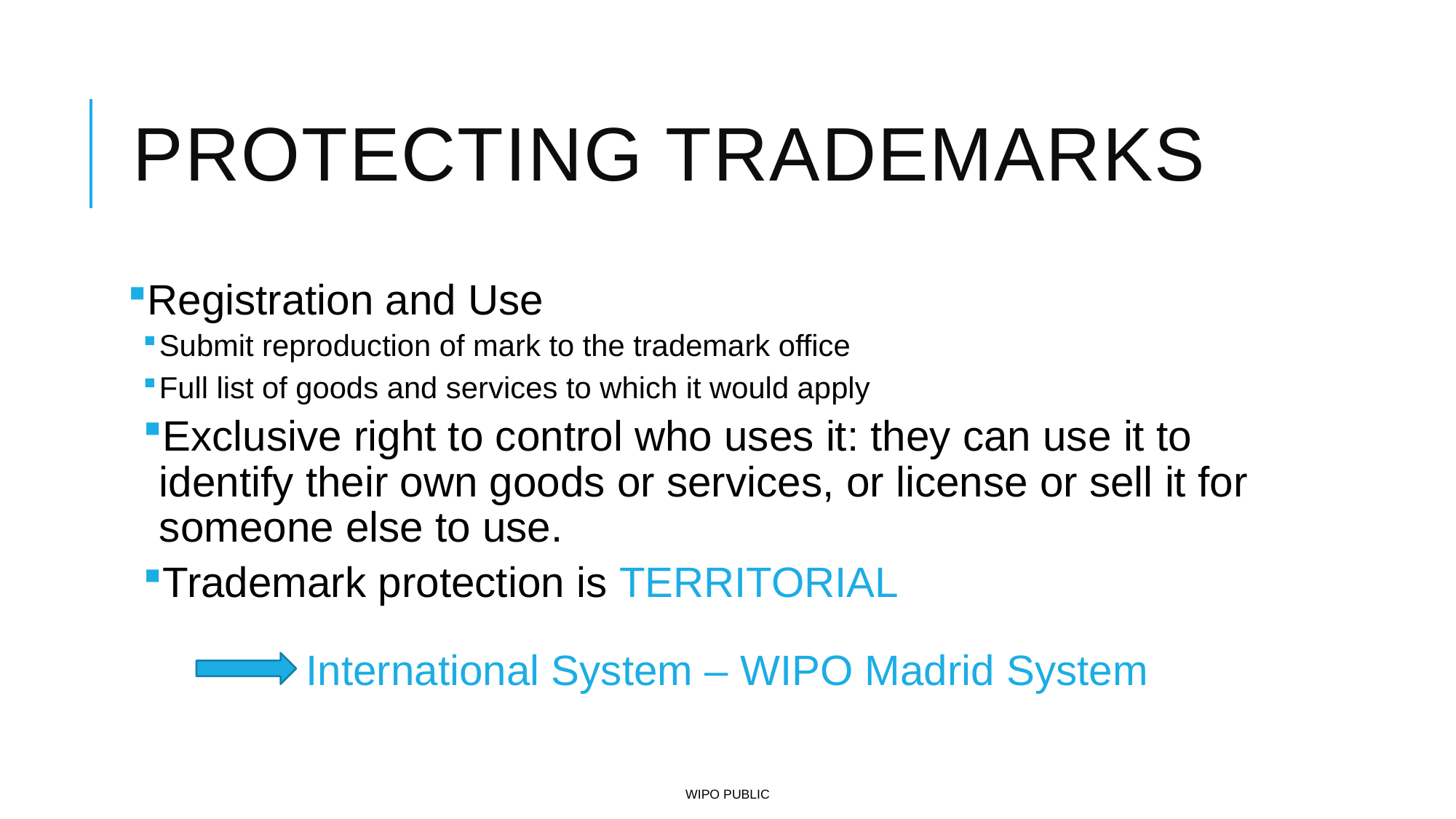

# Protecting trademarks
Registration and Use
Submit reproduction of mark to the trademark office
Full list of goods and services to which it would apply
Exclusive right to control who uses it: they can use it to identify their own goods or services, or license or sell it for someone else to use.
Trademark protection is TERRITORIAL
International System – WIPO Madrid System